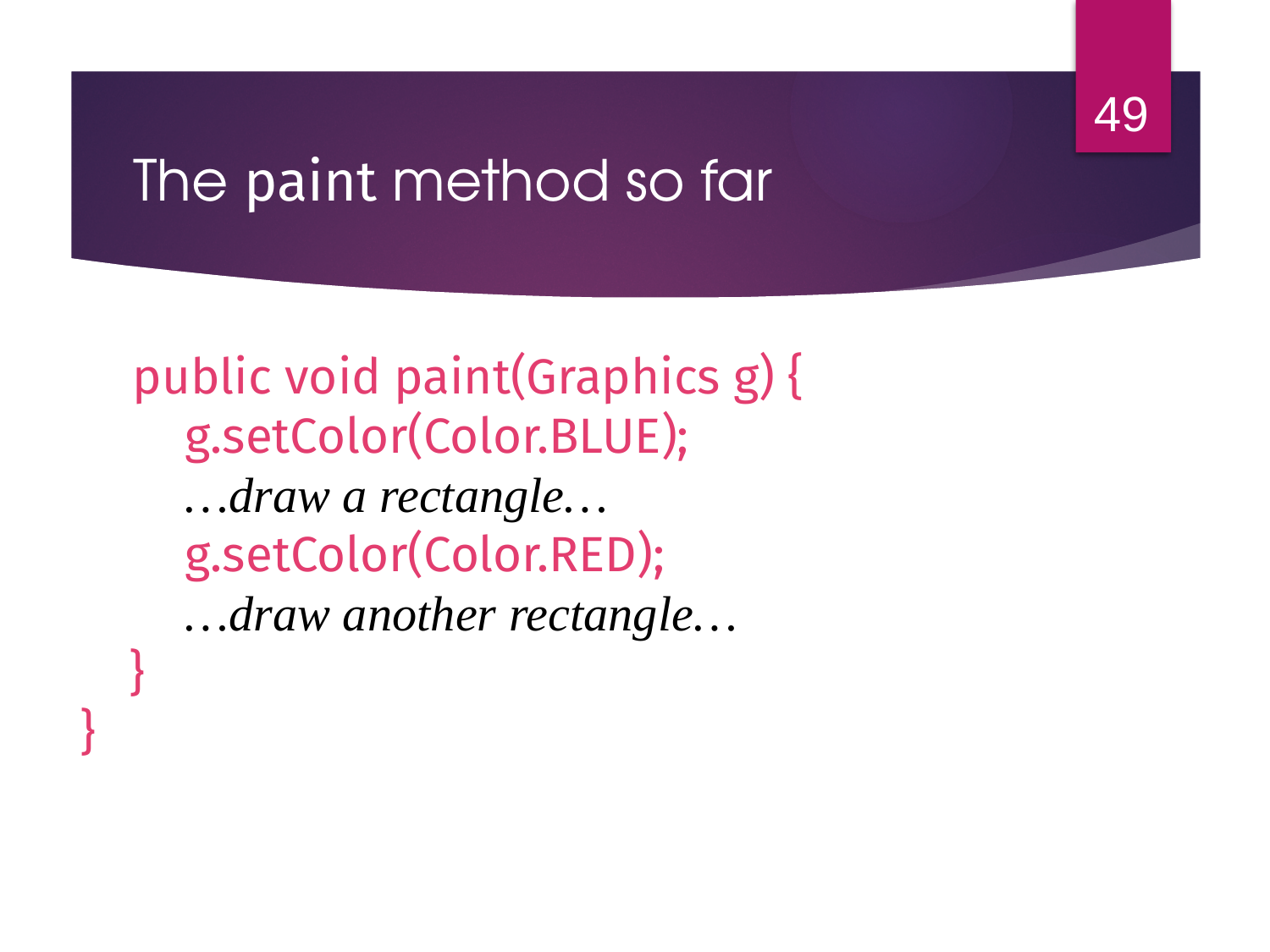

# The paint method so far
    public void paint(Graphics g) {
        g.setColor(Color.BLUE);
        …draw a rectangle…
        g.setColor(Color.RED);
        …draw another rectangle…
    }
}
49